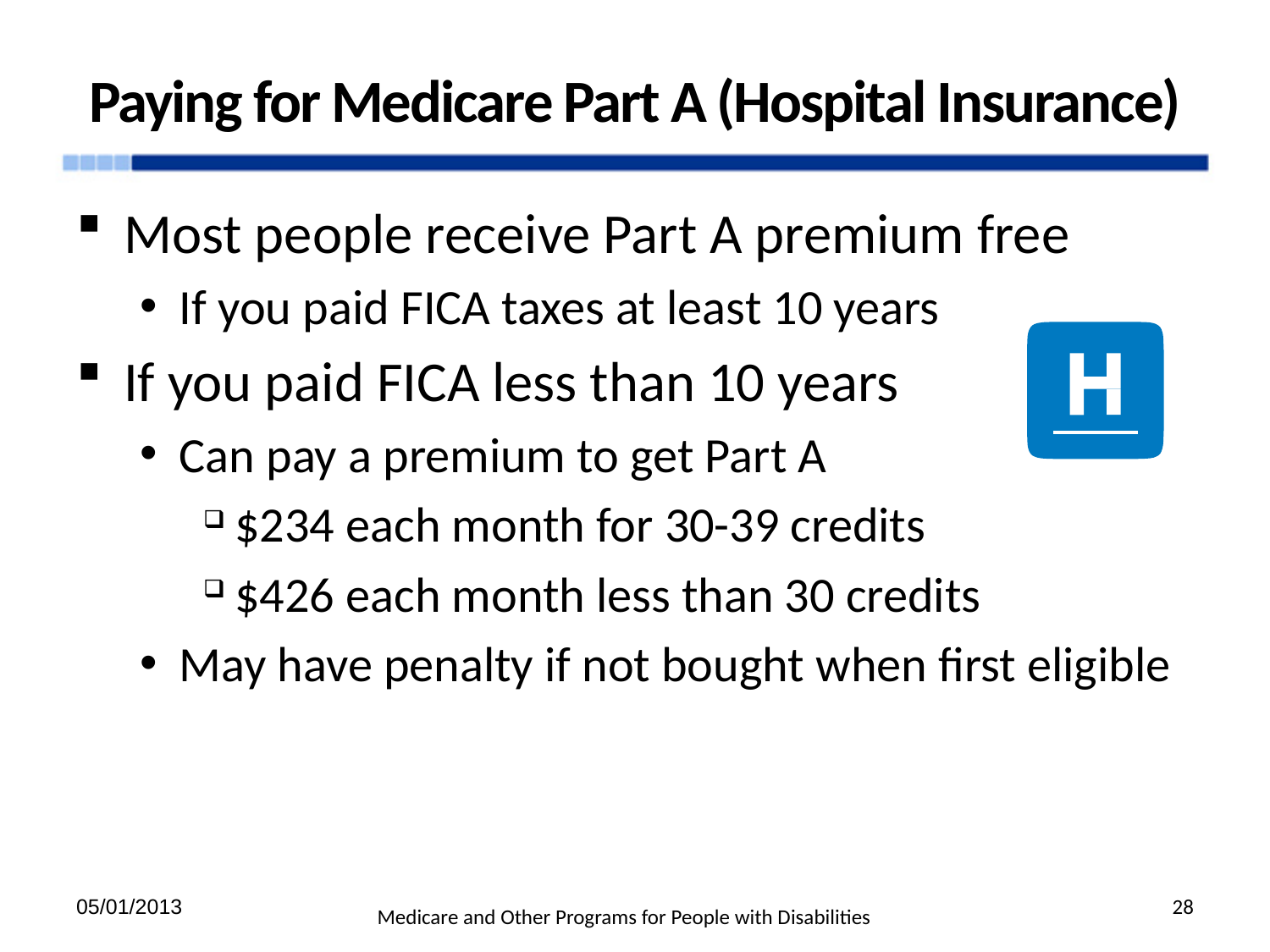

# Paying for Medicare Part A (Hospital Insurance)
Most people receive Part A premium free
If you paid FICA taxes at least 10 years
If you paid FICA less than 10 years
Can pay a premium to get Part A
$234 each month for 30-39 credits
$426 each month less than 30 credits
May have penalty if not bought when first eligible

05/01/2013
Medicare and Other Programs for People with Disabilities
28